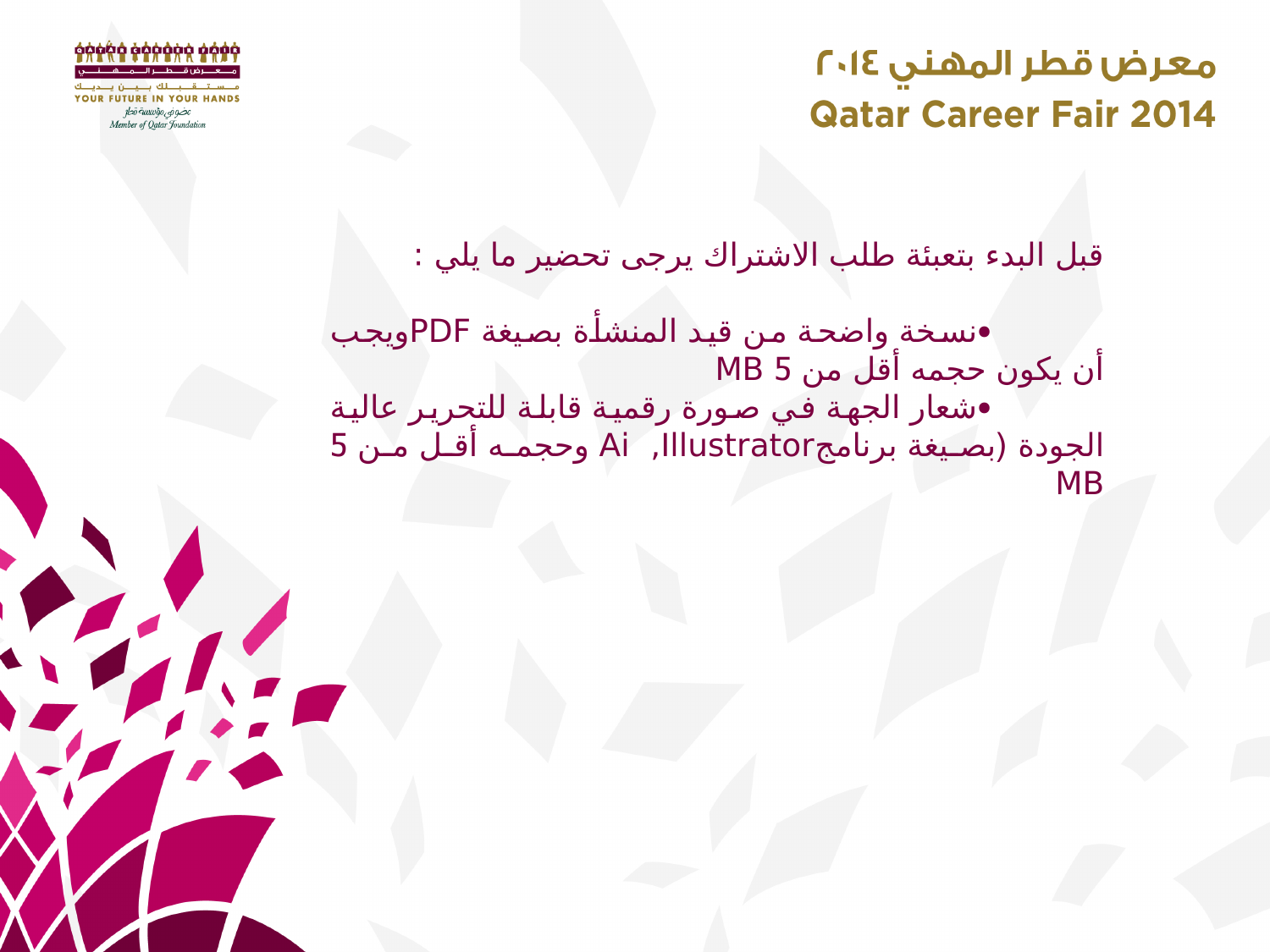

قبل البدء بتعبئة طلب الاشتراك يرجى تحضير ما يلي :

	•	نسخة واضحة من قيد المنشأة بصيغة PDFويجب أن يكون حجمه أقل من 5 MB
	•	شعار الجهة في صورة رقمية قابلة للتحرير عالية الجودة (بصيغة برنامجAi ,Illustrator وحجمه أقل من 5 MB